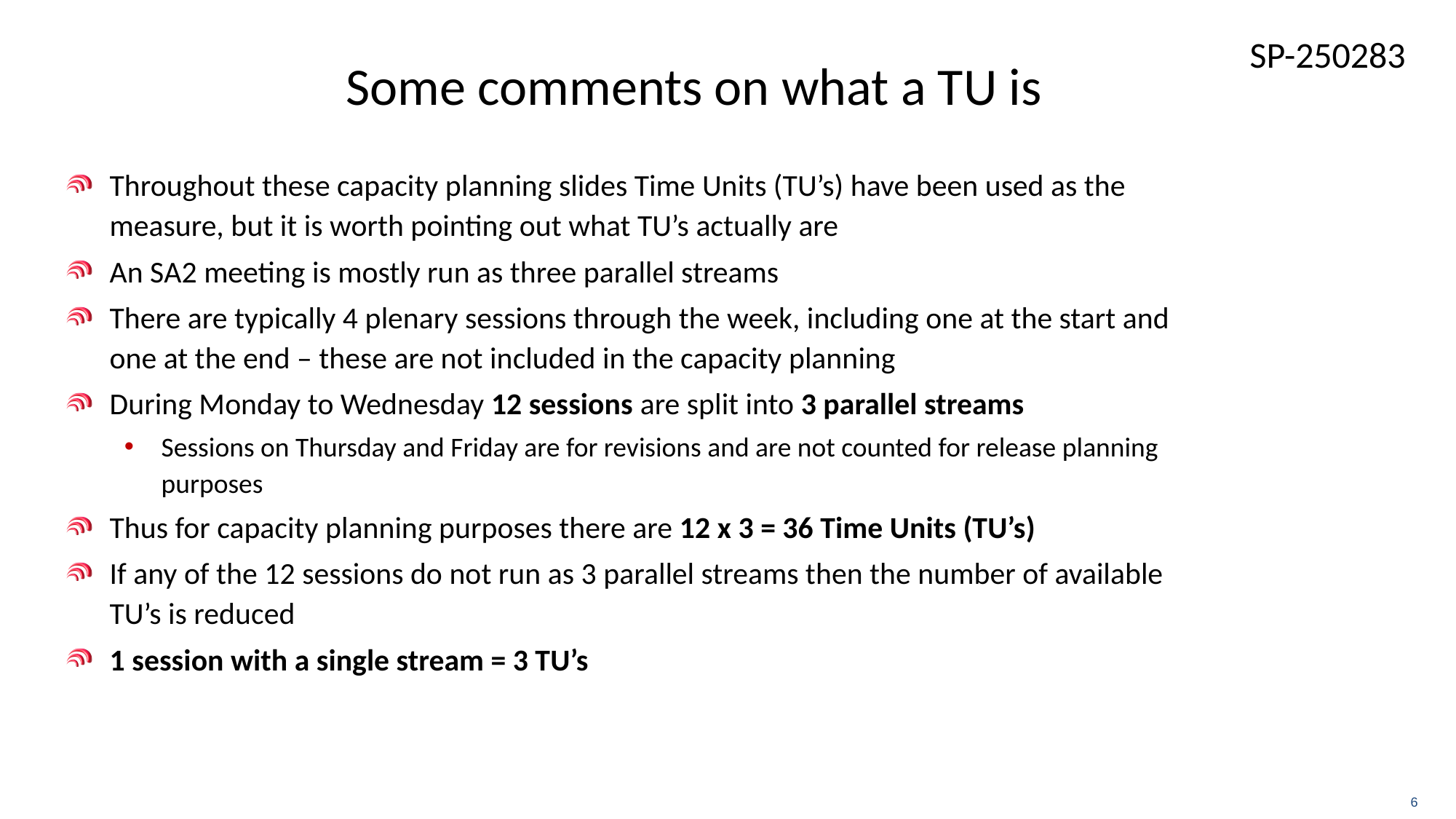

# Some comments on what a TU is
Throughout these capacity planning slides Time Units (TU’s) have been used as the measure, but it is worth pointing out what TU’s actually are
An SA2 meeting is mostly run as three parallel streams
There are typically 4 plenary sessions through the week, including one at the start and one at the end – these are not included in the capacity planning
During Monday to Wednesday 12 sessions are split into 3 parallel streams
Sessions on Thursday and Friday are for revisions and are not counted for release planning purposes
Thus for capacity planning purposes there are 12 x 3 = 36 Time Units (TU’s)
If any of the 12 sessions do not run as 3 parallel streams then the number of available TU’s is reduced
1 session with a single stream = 3 TU’s